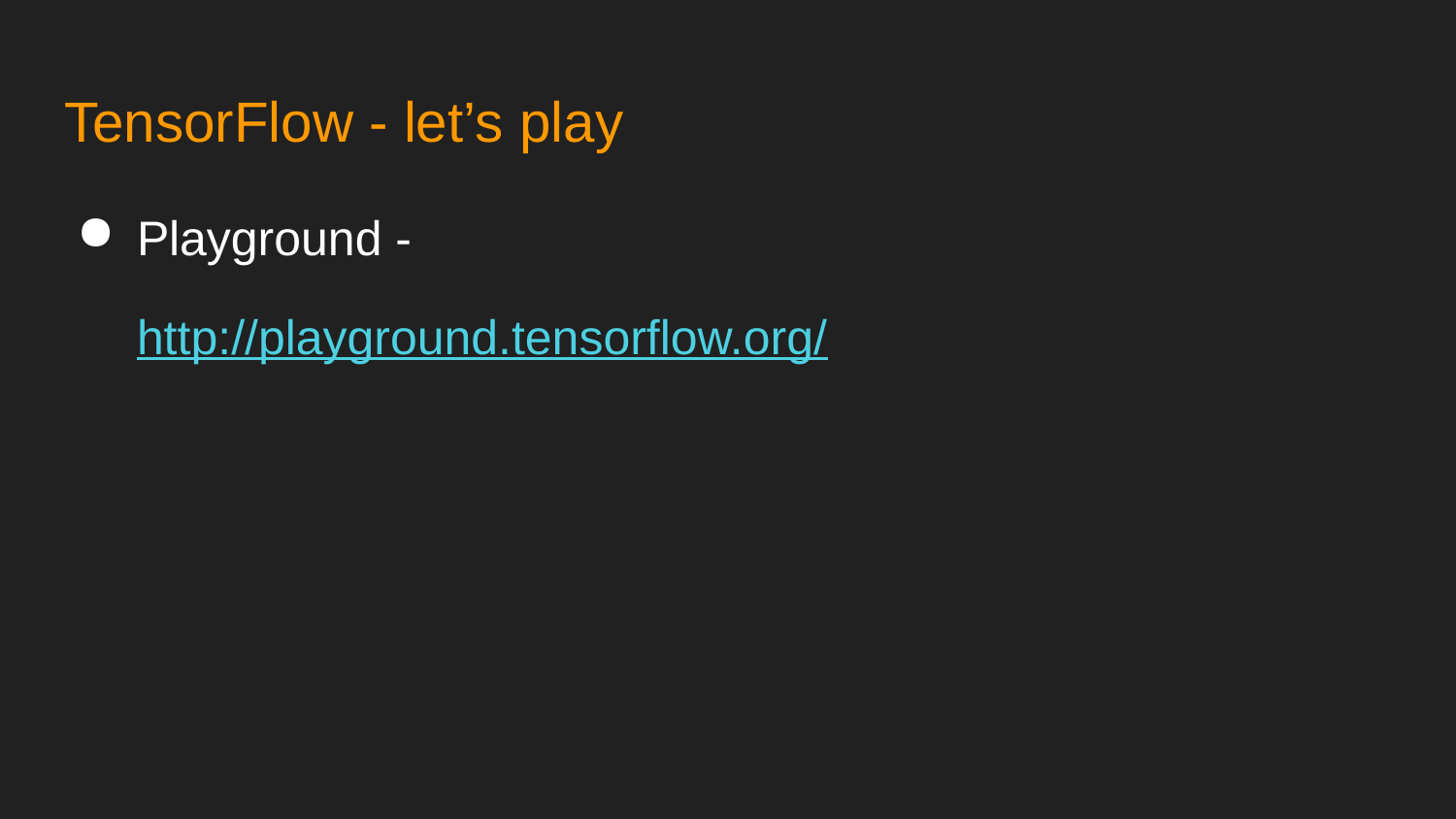

# TensorFlow - let’s play
Playground -
http://playground.tensorflow.org/